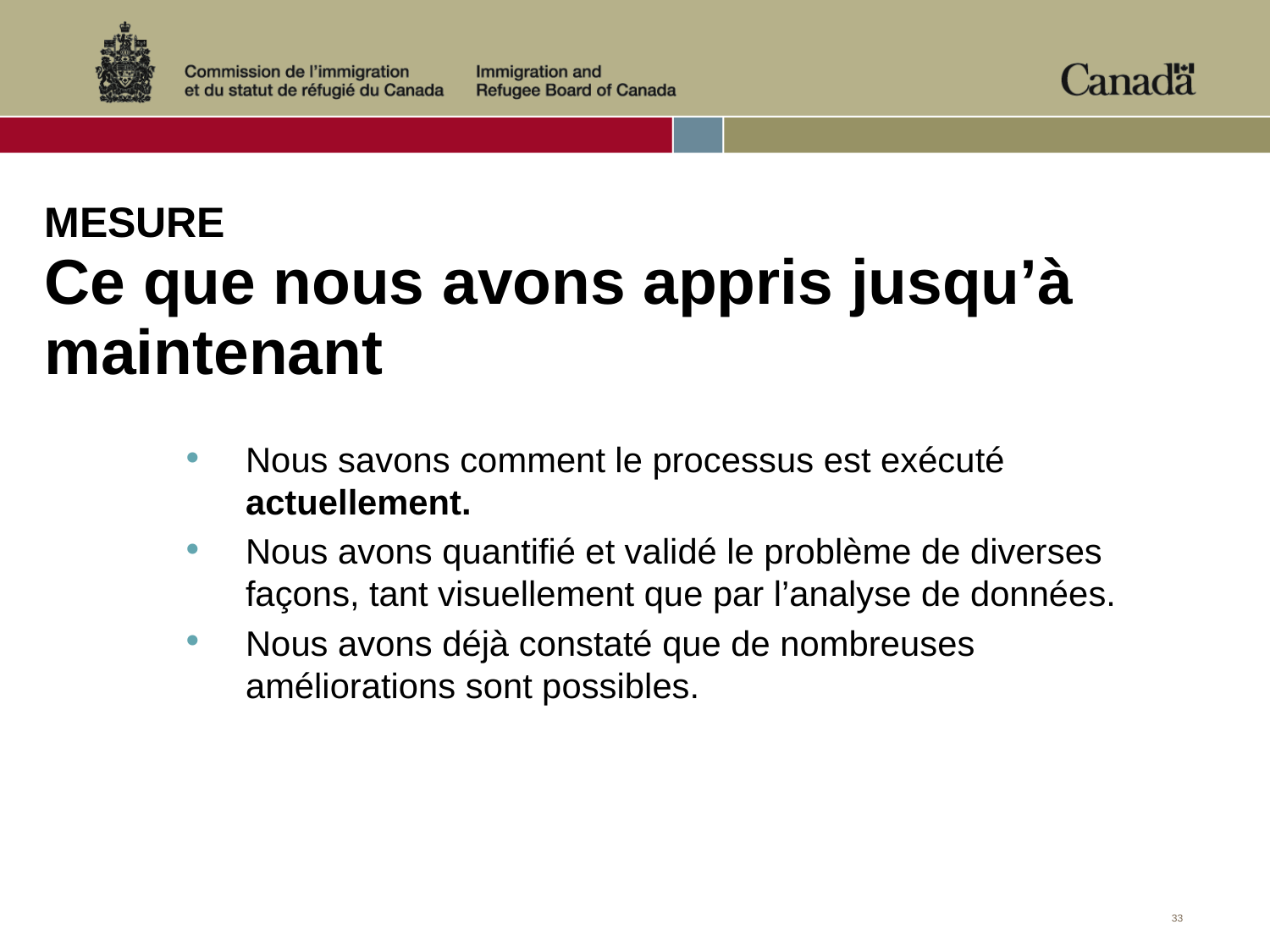

# MESURE Ce que nous avons appris jusqu’à maintenant
Nous savons comment le processus est exécuté actuellement.
Nous avons quantifié et validé le problème de diverses façons, tant visuellement que par l’analyse de données.
Nous avons déjà constaté que de nombreuses améliorations sont possibles.

33